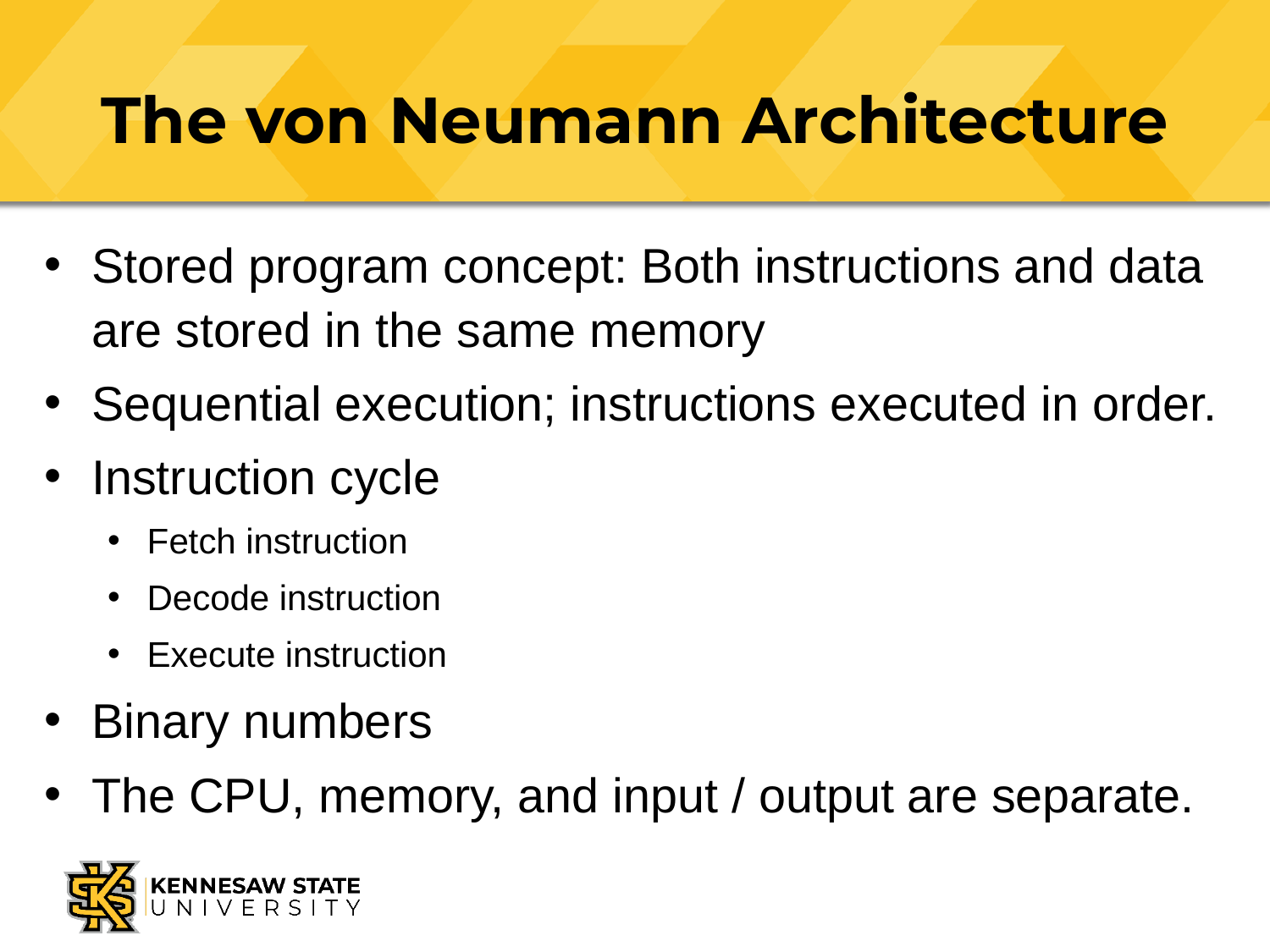

# The von Neumann Architecture
Stored program concept: Both instructions and data are stored in the same memory
Sequential execution; instructions executed in order.
Instruction cycle
Fetch instruction
Decode instruction
Execute instruction
Binary numbers
The CPU, memory, and input / output are separate.